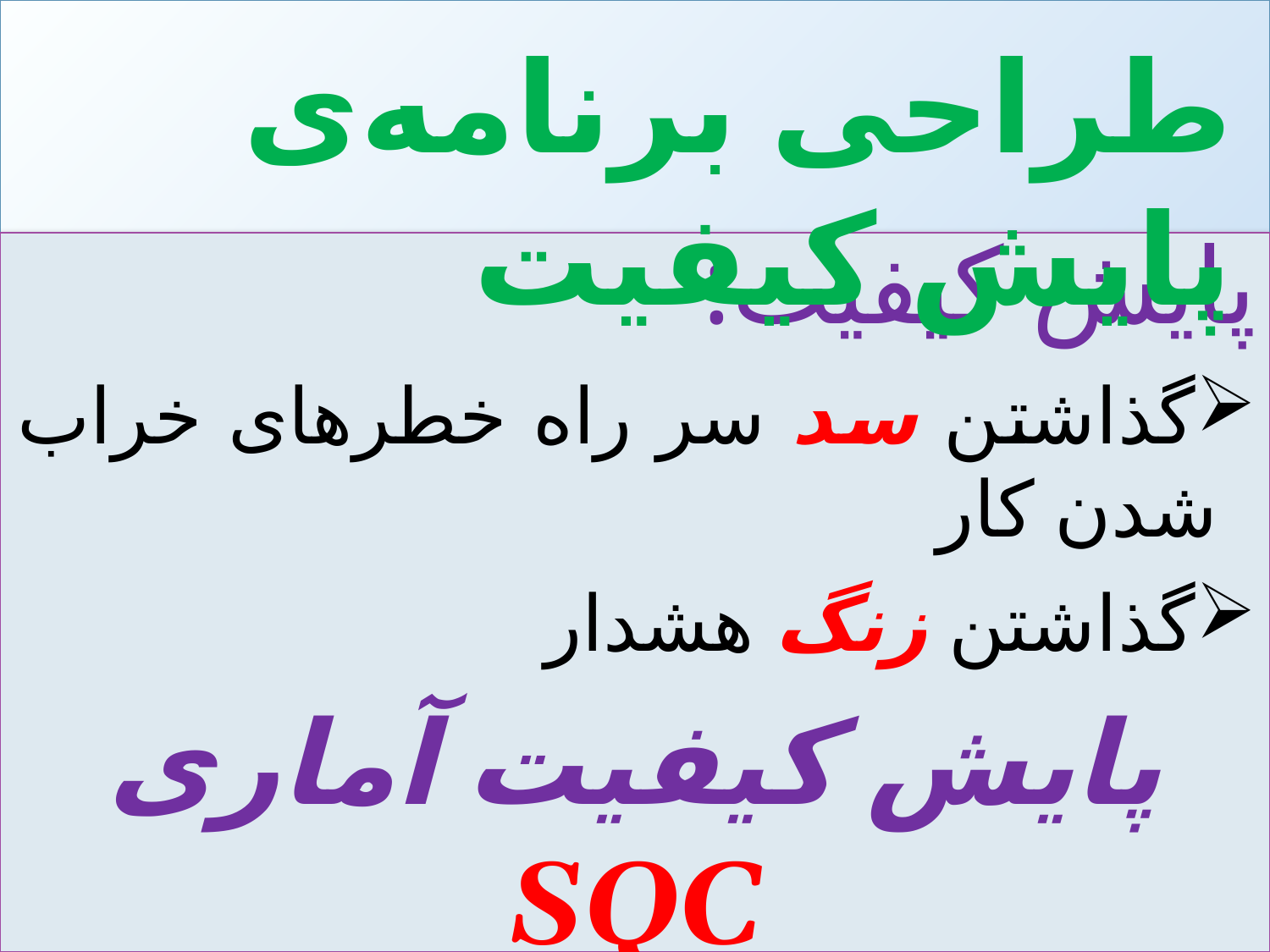

97
طراحی برنامه‌ی پایش کیفیت
پایش کیفیت:
گذاشتن سد سر راه خطرهای خراب شدن کار
گذاشتن زنگ هشدار
پایش کیفیت آماری SQC